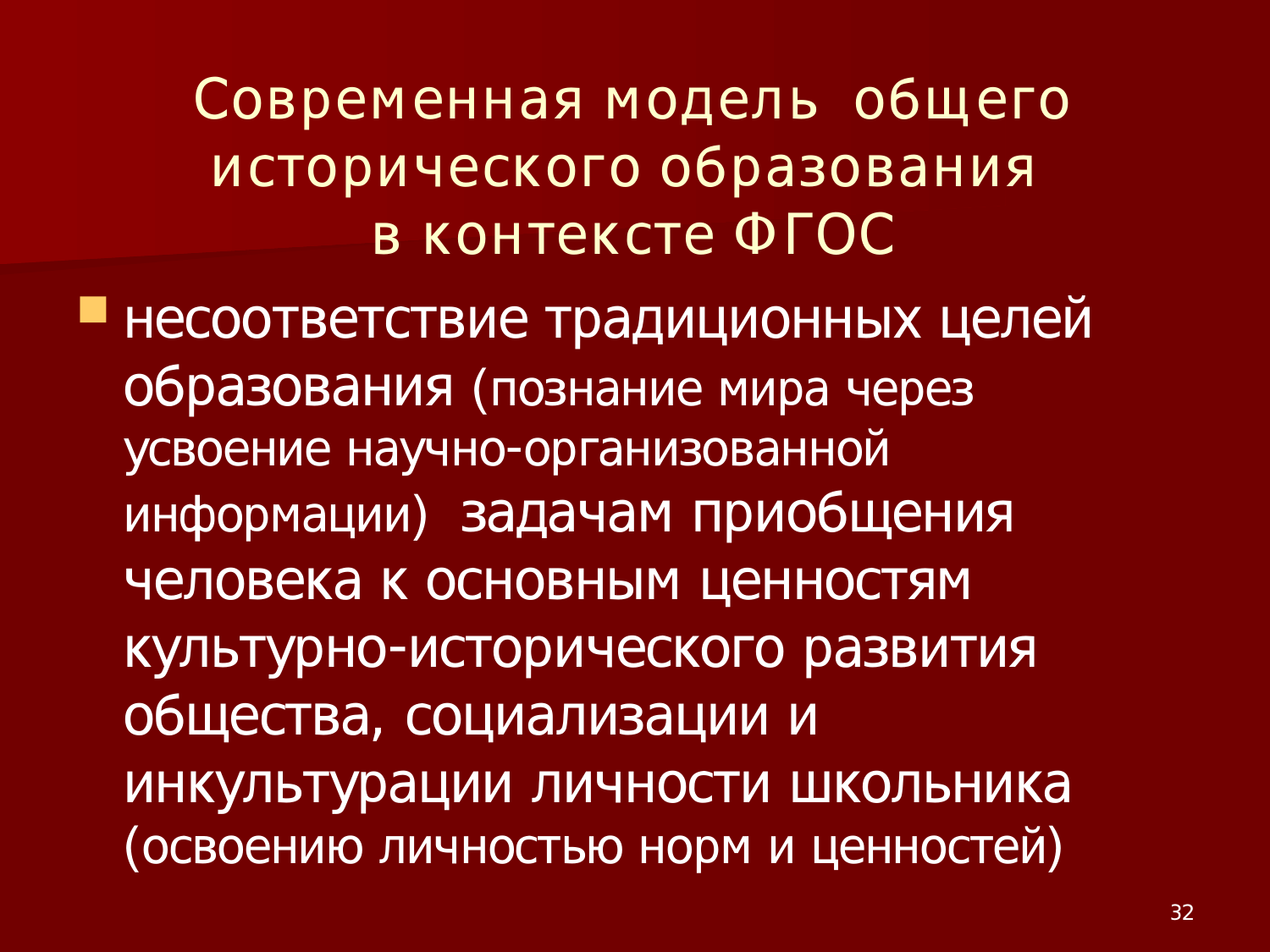

# Современная модель  общего исторического образования в контексте ФГОС
несоответствие традиционных целей образования (познание мира через усвоение научно-организованной информации)  задачам приобщения человека к основным ценностям культурно-исторического развития общества, социализации и инкультурации личности школьника (освоению личностью норм и ценностей)
32